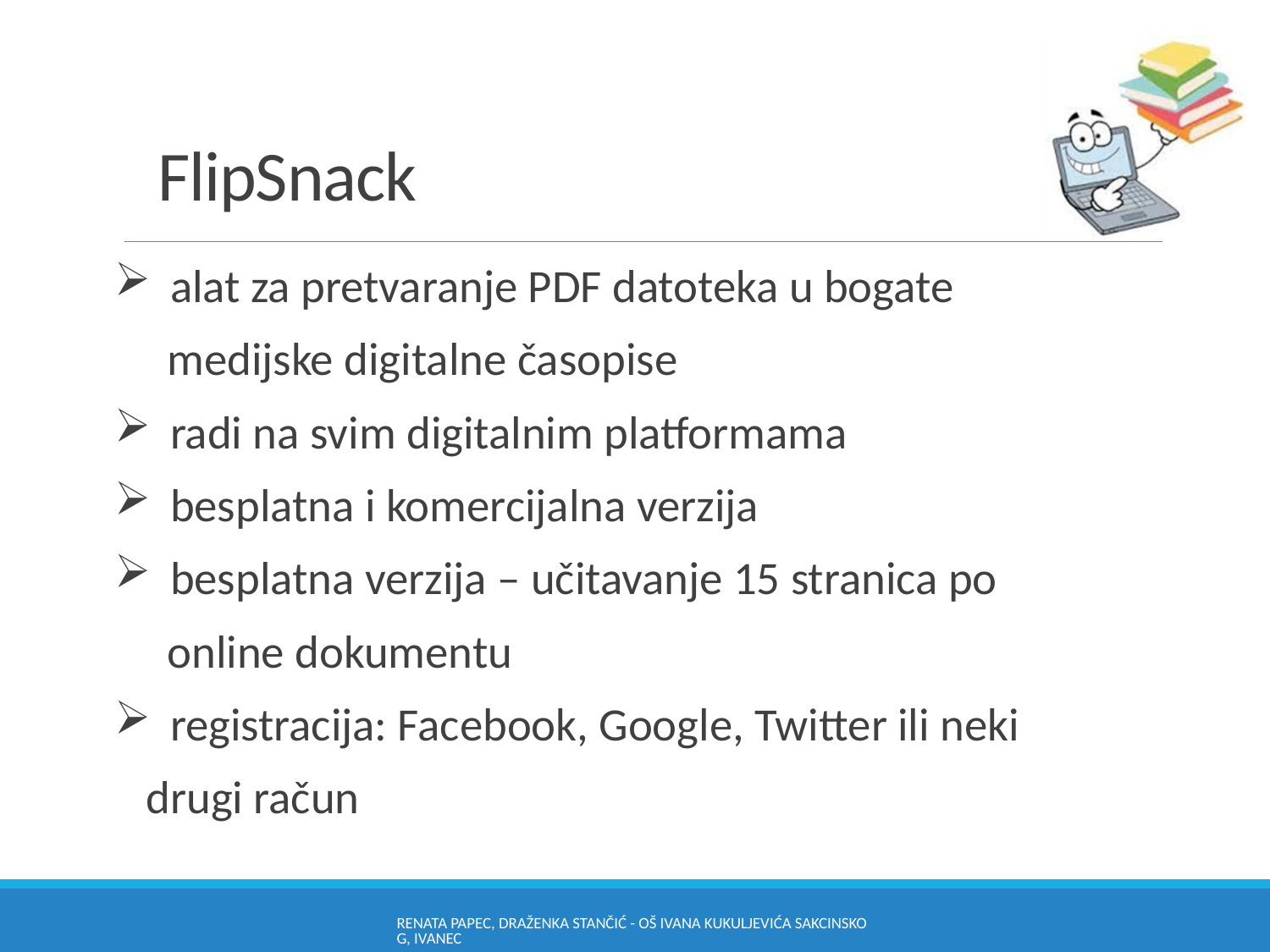

# FlipSnack
  alat za pretvaranje PDF datoteka u bogate
     medijske digitalne časopise
  radi na svim digitalnim platformama
  besplatna i komercijalna verzija
  besplatna verzija – učitavanje 15 stranica po
     online dokumentu
  registracija: Facebook, Google, Twitter ili neki
   drugi račun

Renata Papec, Draženka Stančić - OŠ Ivana Kukuljevića Sakcinskog, Ivanec